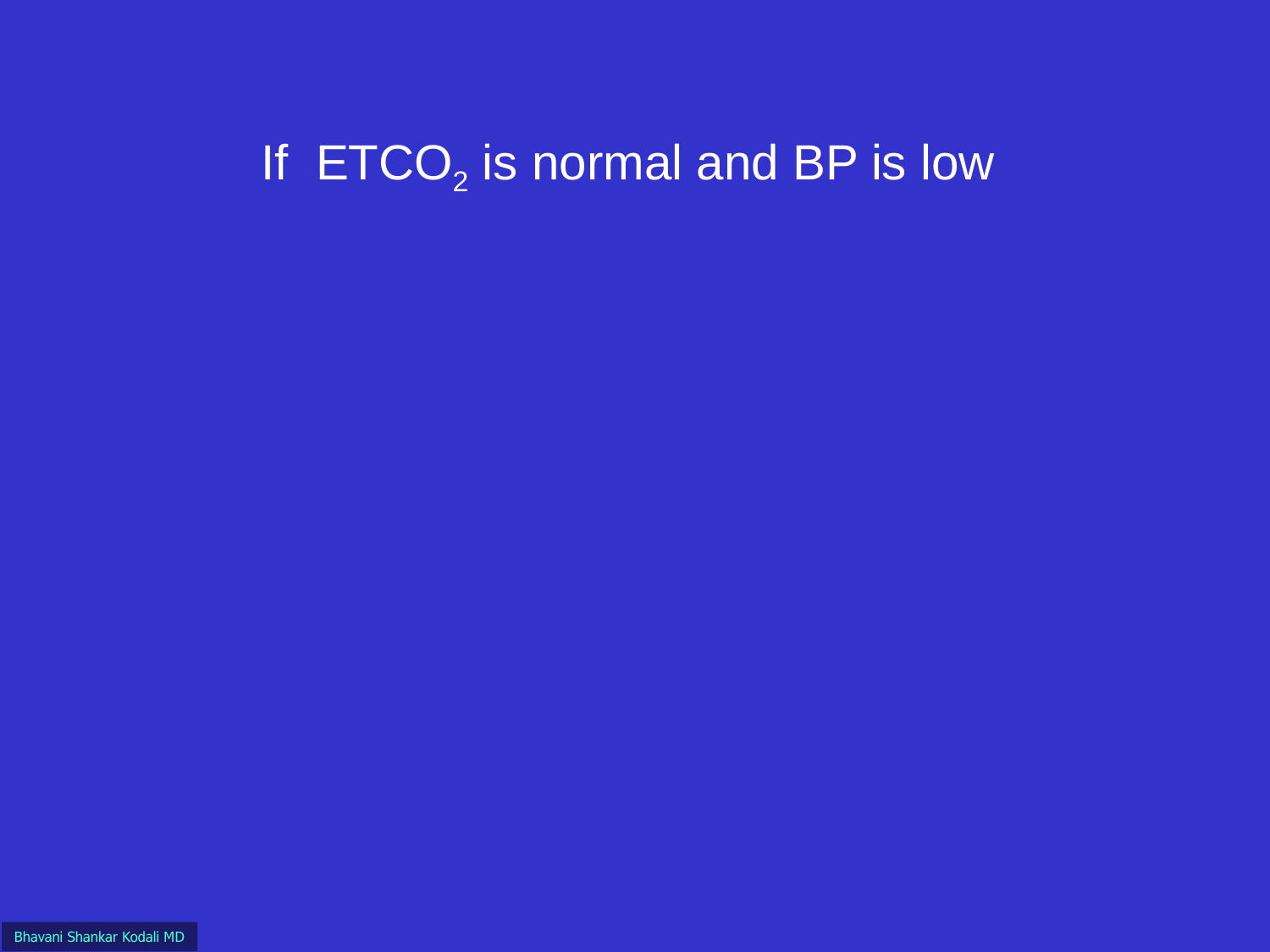

# If  ETCO2 is normal and BP is low
Bhavani Shankar Kodali MD